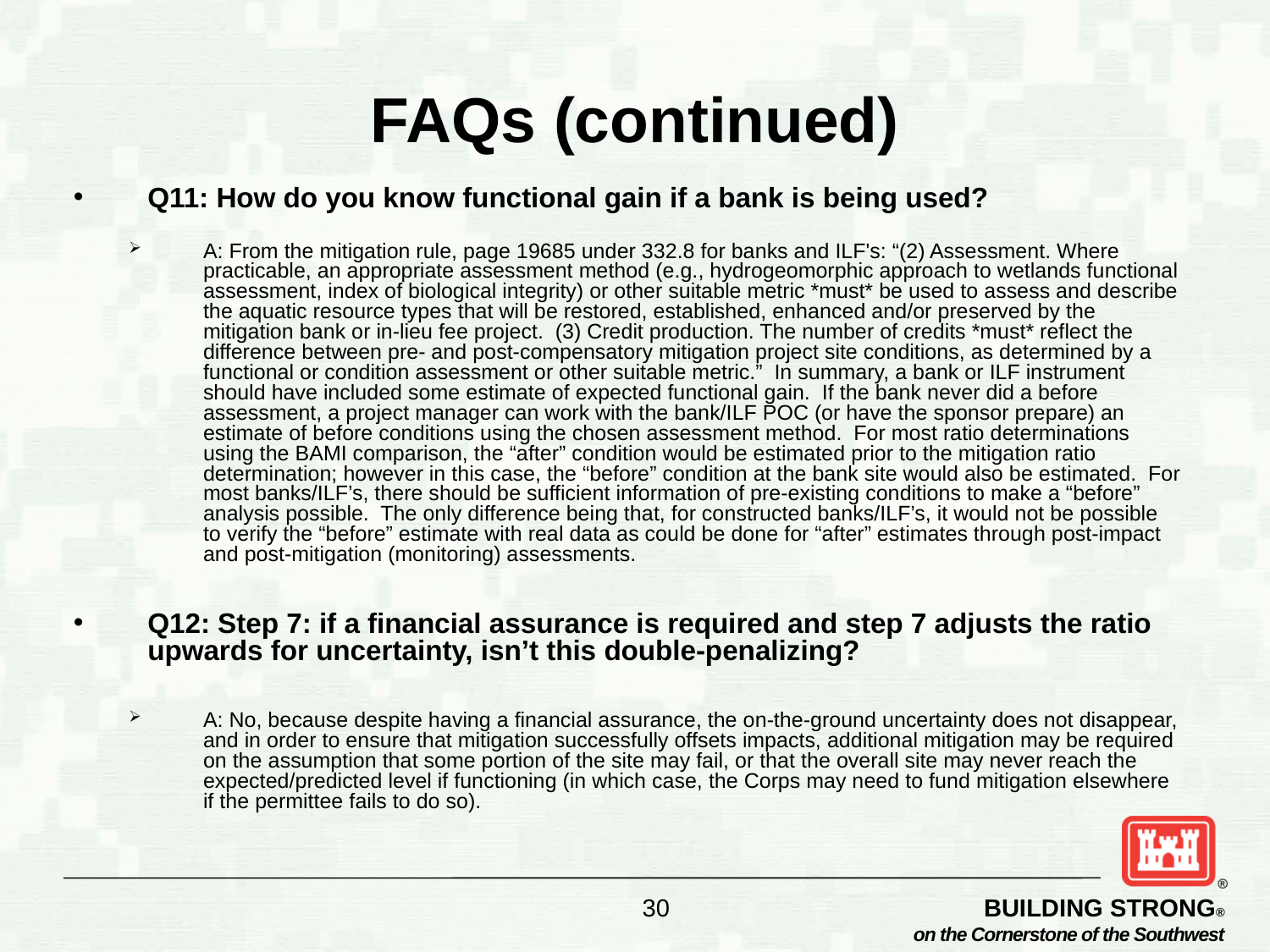

# FAQs (continued)
Q11: How do you know functional gain if a bank is being used?

A: From the mitigation rule, page 19685 under 332.8 for banks and ILF's: “(2) Assessment. Where practicable, an appropriate assessment method (e.g., hydrogeomorphic approach to wetlands functional assessment, index of biological integrity) or other suitable metric *must* be used to assess and describe the aquatic resource types that will be restored, established, enhanced and/or preserved by the mitigation bank or in-lieu fee project.  (3) Credit production. The number of credits *must* reflect the difference between pre- and post-compensatory mitigation project site conditions, as determined by a functional or condition assessment or other suitable metric.”  In summary, a bank or ILF instrument should have included some estimate of expected functional gain.  If the bank never did a before assessment, a project manager can work with the bank/ILF POC (or have the sponsor prepare) an estimate of before conditions using the chosen assessment method.  For most ratio determinations using the BAMI comparison, the “after” condition would be estimated prior to the mitigation ratio determination; however in this case, the “before” condition at the bank site would also be estimated.  For most banks/ILF’s, there should be sufficient information of pre-existing conditions to make a “before” analysis possible.  The only difference being that, for constructed banks/ILF’s, it would not be possible to verify the “before” estimate with real data as could be done for “after” estimates through post-impact and post-mitigation (monitoring) assessments.

Q12: Step 7: if a financial assurance is required and step 7 adjusts the ratio upwards for uncertainty, isn’t this double-penalizing?

A: No, because despite having a financial assurance, the on-the-ground uncertainty does not disappear, and in order to ensure that mitigation successfully offsets impacts, additional mitigation may be required on the assumption that some portion of the site may fail, or that the overall site may never reach the expected/predicted level if functioning (in which case, the Corps may need to fund mitigation elsewhere if the permittee fails to do so).

30